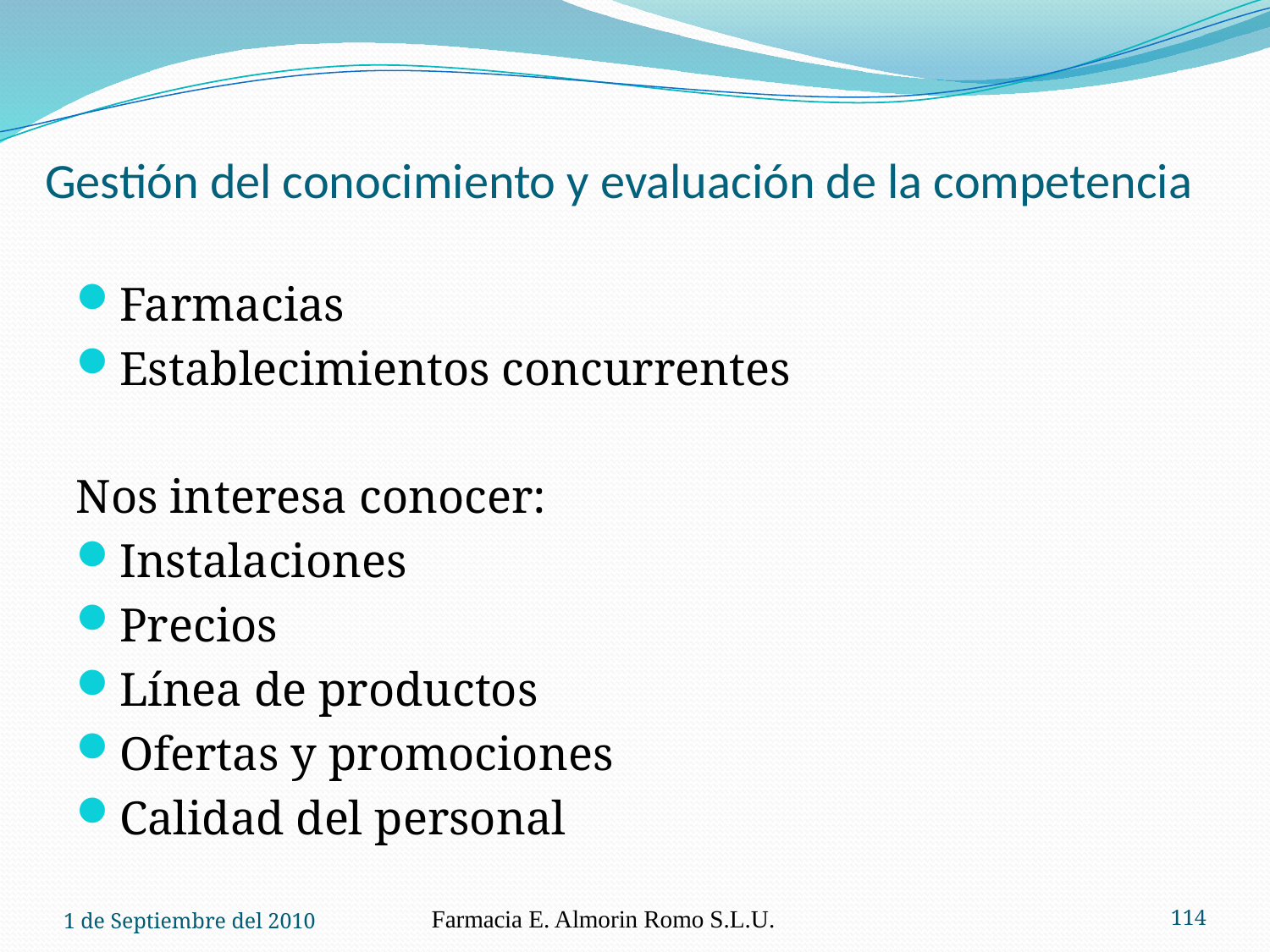

# Gestión del conocimiento y evaluación de la competencia
Farmacias
Establecimientos concurrentes

Nos interesa conocer:
Instalaciones
Precios
Línea de productos
Ofertas y promociones
Calidad del personal
1 de Septiembre del 2010
Farmacia E. Almorin Romo S.L.U.
114